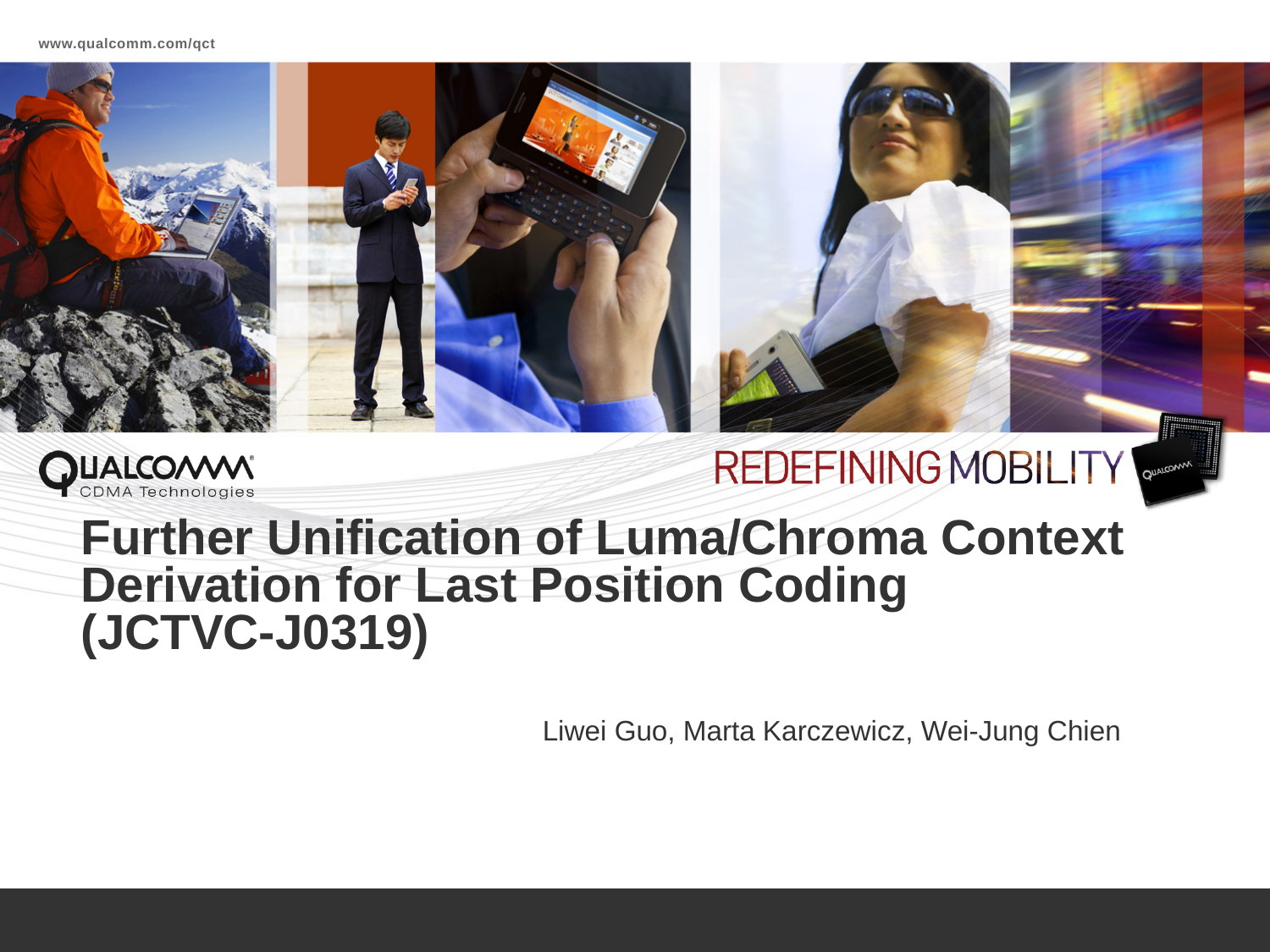

# Further Unification of Luma/Chroma Context Derivation for Last Position Coding (JCTVC-J0319)
Liwei Guo, Marta Karczewicz, Wei-Jung Chien